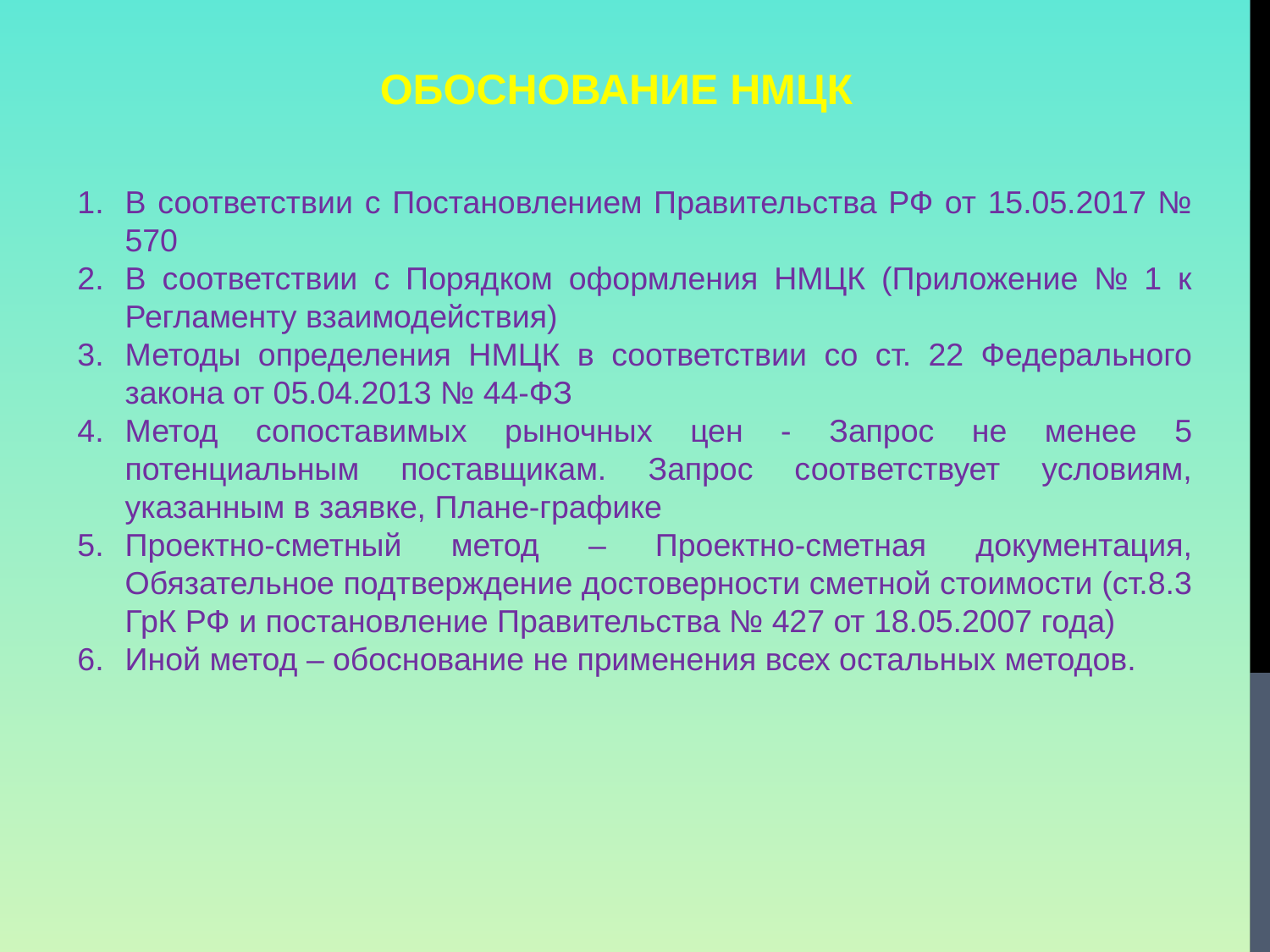

Обоснование НМЦК
В соответствии с Постановлением Правительства РФ от 15.05.2017 № 570
В соответствии с Порядком оформления НМЦК (Приложение № 1 к Регламенту взаимодействия)
Методы определения НМЦК в соответствии со ст. 22 Федерального закона от 05.04.2013 № 44-ФЗ
Метод сопоставимых рыночных цен - Запрос не менее 5 потенциальным поставщикам. Запрос соответствует условиям, указанным в заявке, Плане-графике
Проектно-сметный метод – Проектно-сметная документация, Обязательное подтверждение достоверности сметной стоимости (ст.8.3 ГрК РФ и постановление Правительства № 427 от 18.05.2007 года)
Иной метод – обоснование не применения всех остальных методов.